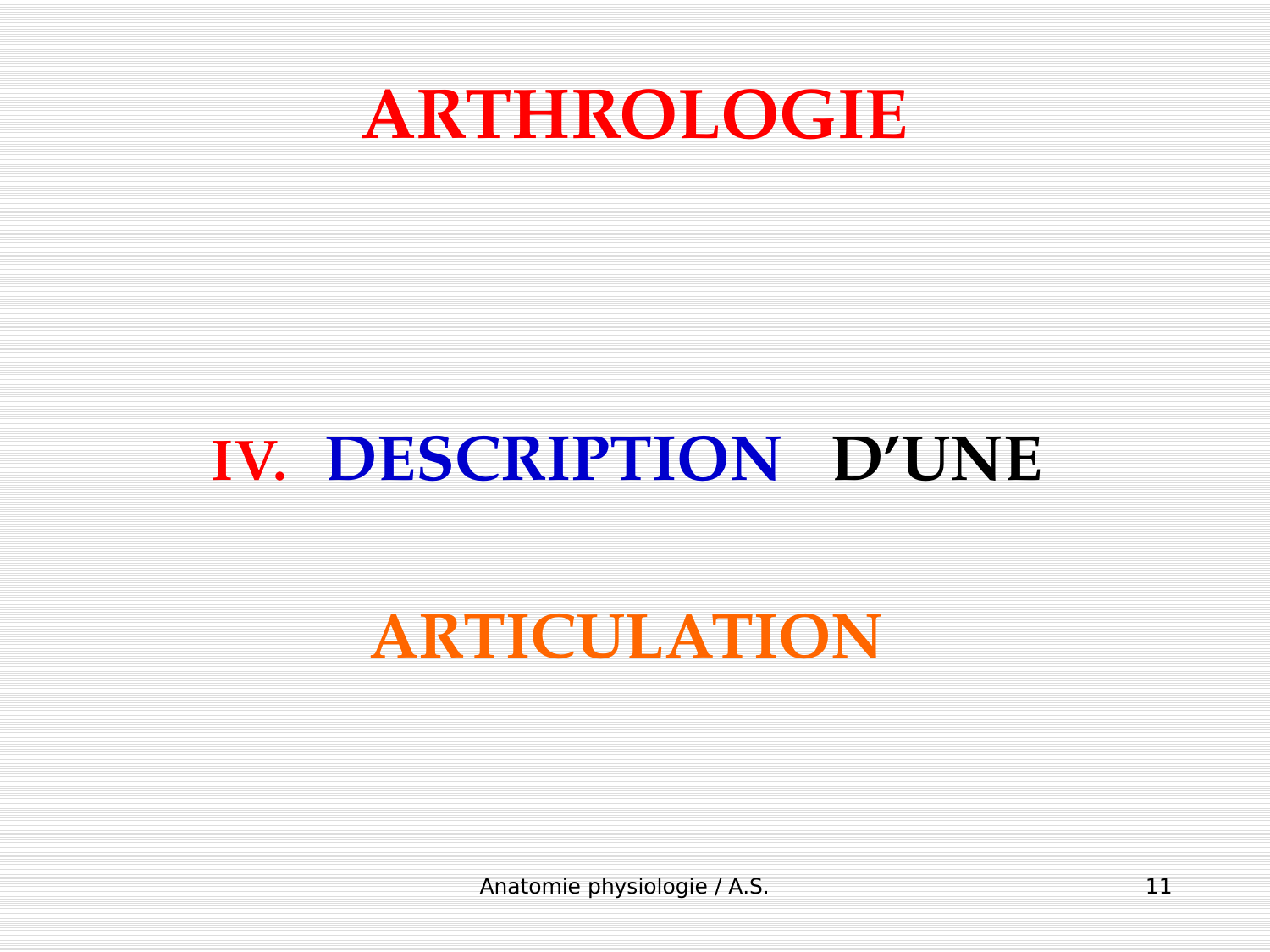

# ARTHROLOGIE

DESCRIPTION   D’UNE

 ARTICULATION
Anatomie physiologie / A.S.
11